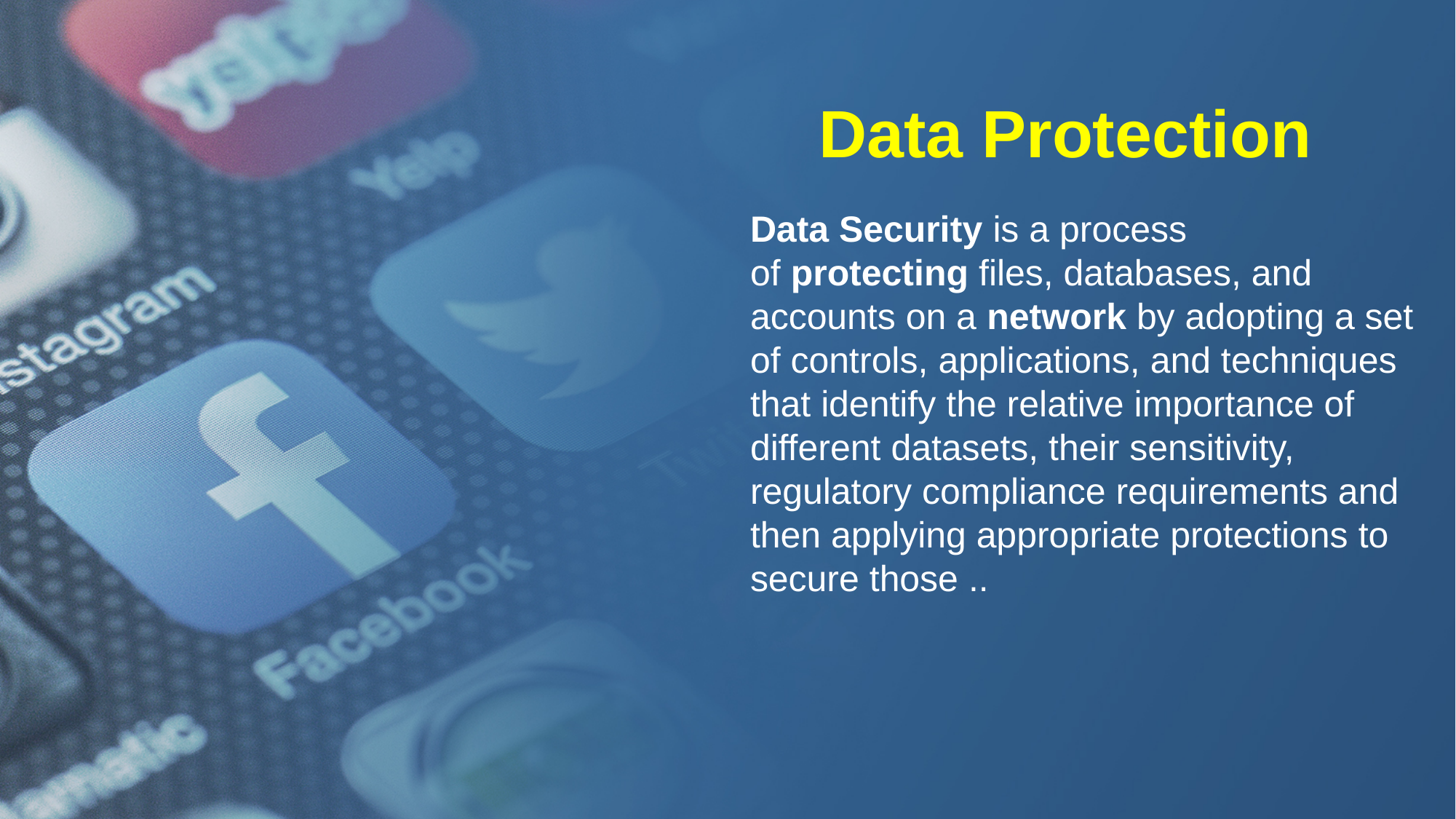

Data Protection
Data Security is a process of protecting files, databases, and accounts on a network by adopting a set of controls, applications, and techniques that identify the relative importance of different datasets, their sensitivity, regulatory compliance requirements and then applying appropriate protections to secure those ..